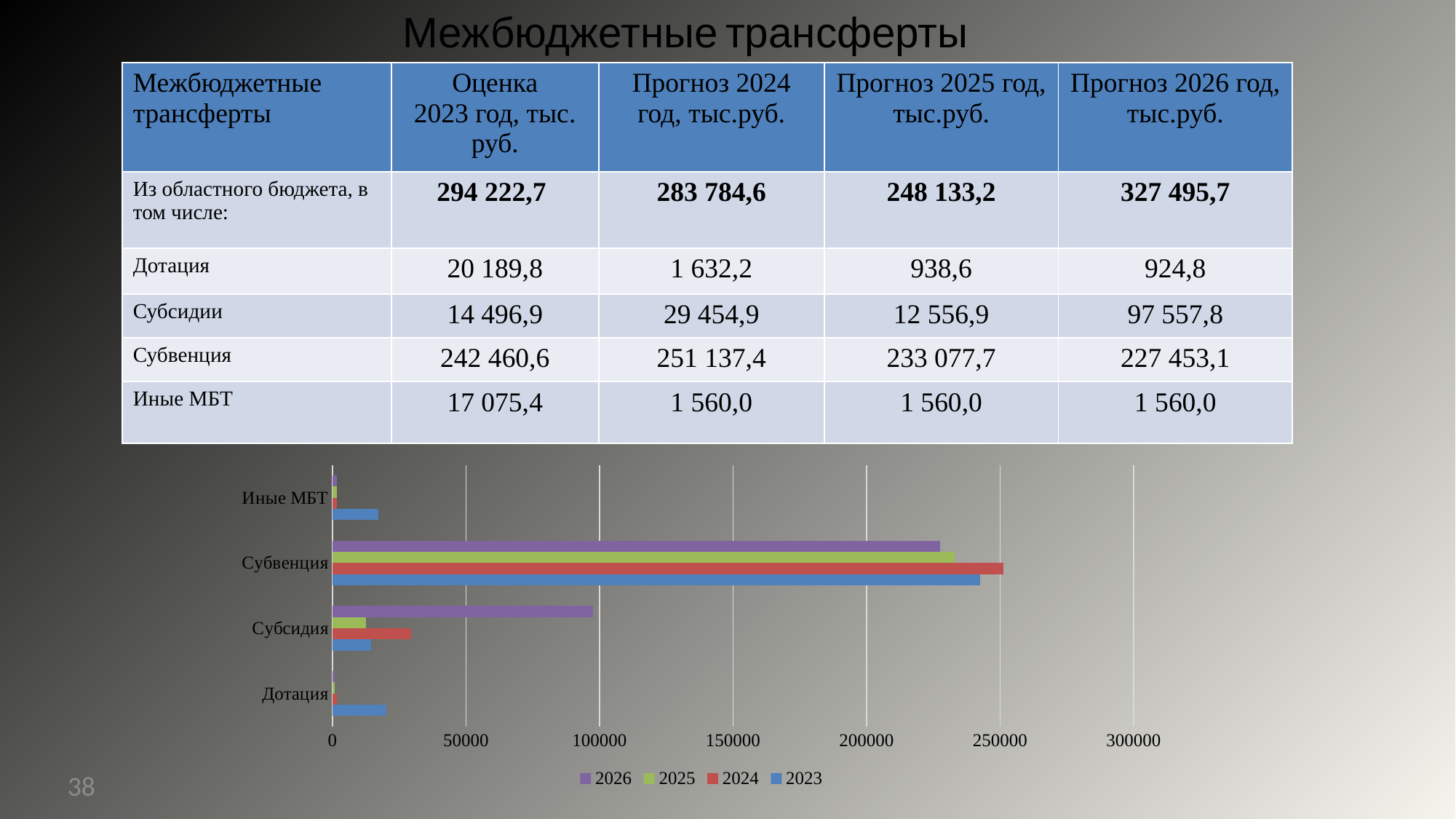

Межбюджетные трансферты
| Межбюджетные трансферты | Оценка 2023 год, тыс. руб. | Прогноз 2024 год, тыс.руб. | Прогноз 2025 год, тыс.руб. | Прогноз 2026 год, тыс.руб. |
| --- | --- | --- | --- | --- |
| Из областного бюджета, в том числе: | 294 222,7 | 283 784,6 | 248 133,2 | 327 495,7 |
| Дотация | 20 189,8 | 1 632,2 | 938,6 | 924,8 |
| Субсидии | 14 496,9 | 29 454,9 | 12 556,9 | 97 557,8 |
| Субвенция | 242 460,6 | 251 137,4 | 233 077,7 | 227 453,1 |
| Иные МБТ | 17 075,4 | 1 560,0 | 1 560,0 | 1 560,0 |

### Chart

| Category | 2023 | 2024 | 2025 | 2026 |
|---|---|---|---|---|
| Дотация | 20189.8 | 1632.2 | 938.6 | 924.8 |
| Субсидия | 14496.9 | 29454.9 | 12556.9 | 97557.8 |
| Субвенция | 242460.6 | 251137.4 | 233077.7 | 227453.1 |
| Иные МБТ | 17075.4 | 1560.0 | 1560.0 | 1560.0 |
38